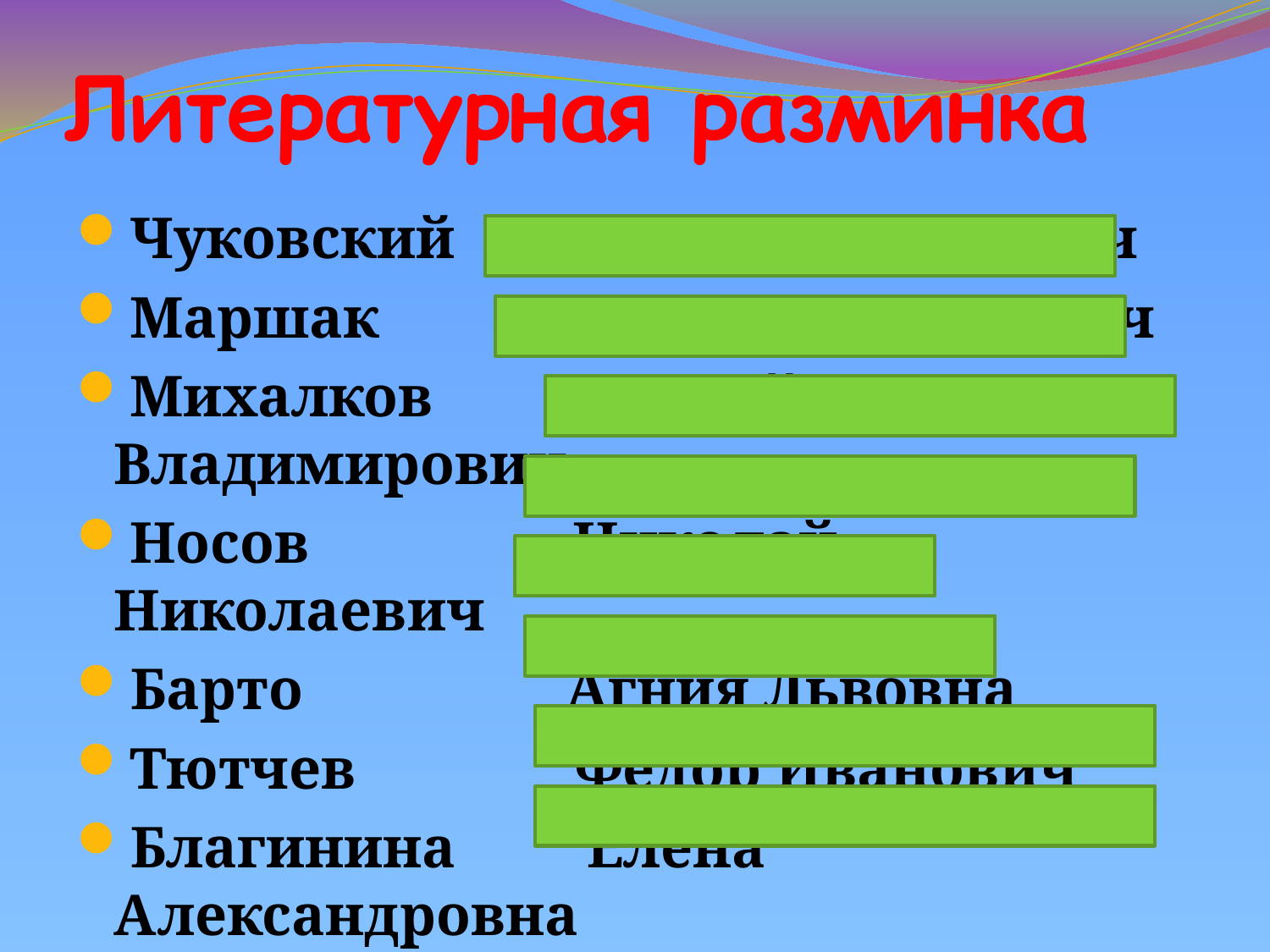

# Литературная разминка
Чуковский          Корней Иванович
Маршак              Самуил Яковлевич
Михалков           Сергей Владимирович
Носов                  Николай Николаевич
Барто                  Агния Львовна
Тютчев               Фёдор Иванович
Благинина         Елена Александровна
Заходер               Борис Владимирович